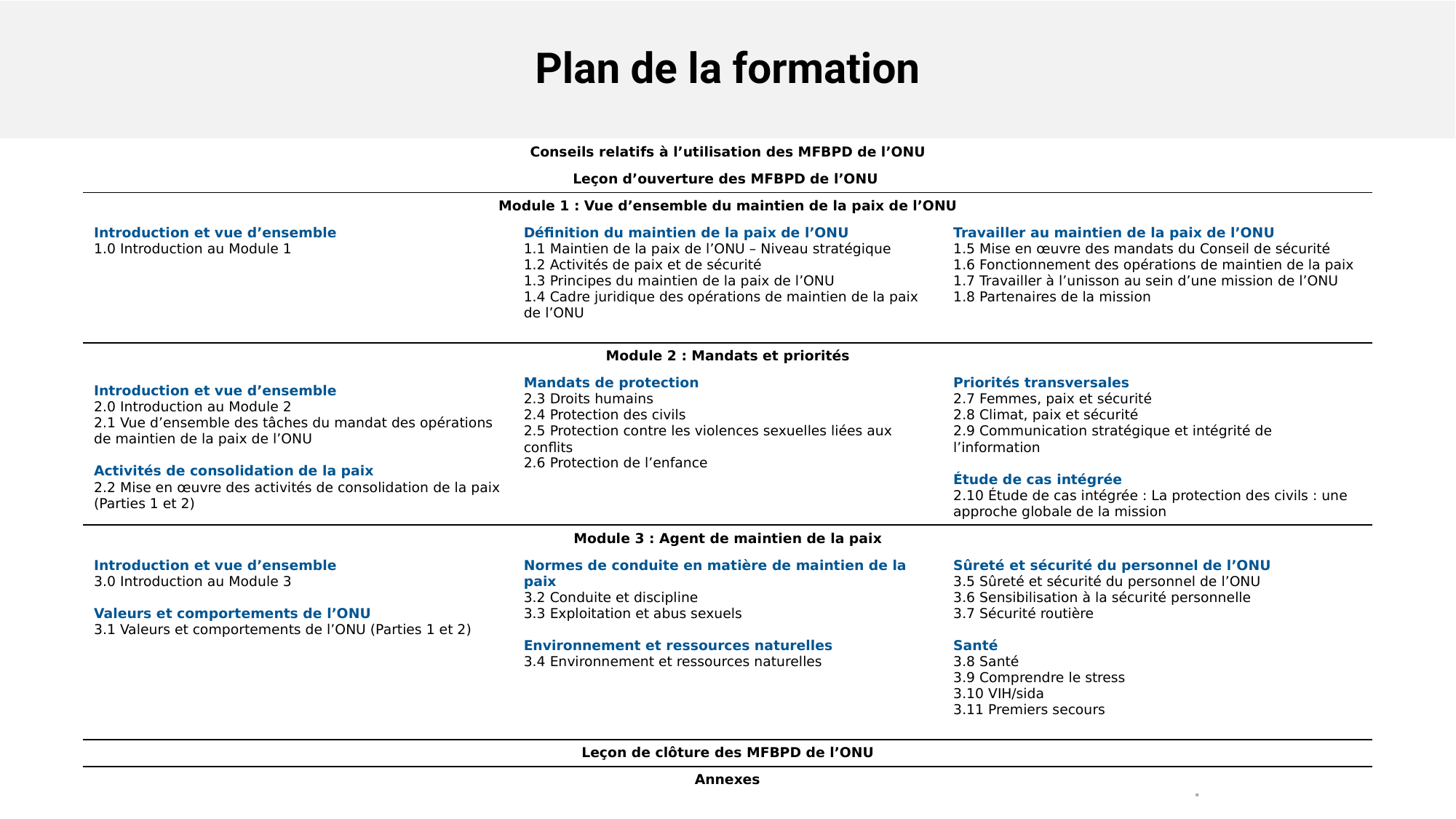

# Plan de la formation
| Conseils relatifs à l’utilisation des MFBPD de l’ONU |  |  |
| --- | --- | --- |
| Leçon d’ouverture des MFBPD de l’ONU |  |  |
| Module 1 : Vue d’ensemble du maintien de la paix de l’ONU |  |  |
| Introduction et vue d’ensemble 1.0 Introduction au Module 1 | Définition du maintien de la paix de l’ONU 1.1 Maintien de la paix de l’ONU – Niveau stratégique 1.2 Activités de paix et de sécurité 1.3 Principes du maintien de la paix de l’ONU 1.4 Cadre juridique des opérations de maintien de la paix de l’ONU | Travailler au maintien de la paix de l’ONU 1.5 Mise en œuvre des mandats du Conseil de sécurité 1.6 Fonctionnement des opérations de maintien de la paix 1.7 Travailler à l’unisson au sein d’une mission de l’ONU 1.8 Partenaires de la mission |
| Module 2 : Mandats et priorités |  |  |
| Introduction et vue d’ensemble 2.0 Introduction au Module 2 2.1 Vue d’ensemble des tâches du mandat des opérations de maintien de la paix de l’ONU Activités de consolidation de la paix 2.2 Mise en œuvre des activités de consolidation de la paix (Parties 1 et 2) | Mandats de protection 2.3 Droits humains 2.4 Protection des civils 2.5 Protection contre les violences sexuelles liées aux conflits 2.6 Protection de l’enfance | Priorités transversales 2.7 Femmes, paix et sécurité 2.8 Climat, paix et sécurité 2.9 Communication stratégique et intégrité de l’information Étude de cas intégrée 2.10 Étude de cas intégrée : La protection des civils : une approche globale de la mission |
| Module 3 : Agent de maintien de la paix |  |  |
| Introduction et vue d’ensemble 3.0 Introduction au Module 3 Valeurs et comportements de l’ONU 3.1 Valeurs et comportements de l’ONU (Parties 1 et 2) | Normes de conduite en matière de maintien de la paix 3.2 Conduite et discipline 3.3 Exploitation et abus sexuels Environnement et ressources naturelles 3.4 Environnement et ressources naturelles | Sûreté et sécurité du personnel de l’ONU 3.5 Sûreté et sécurité du personnel de l’ONU 3.6 Sensibilisation à la sécurité personnelle 3.7 Sécurité routière Santé 3.8 Santé 3.9 Comprendre le stress 3.10 VIH/sida 3.11 Premiers secours |
| Leçon de clôture des MFBPD de l’ONU |  |  |
| Annexes |  |  |